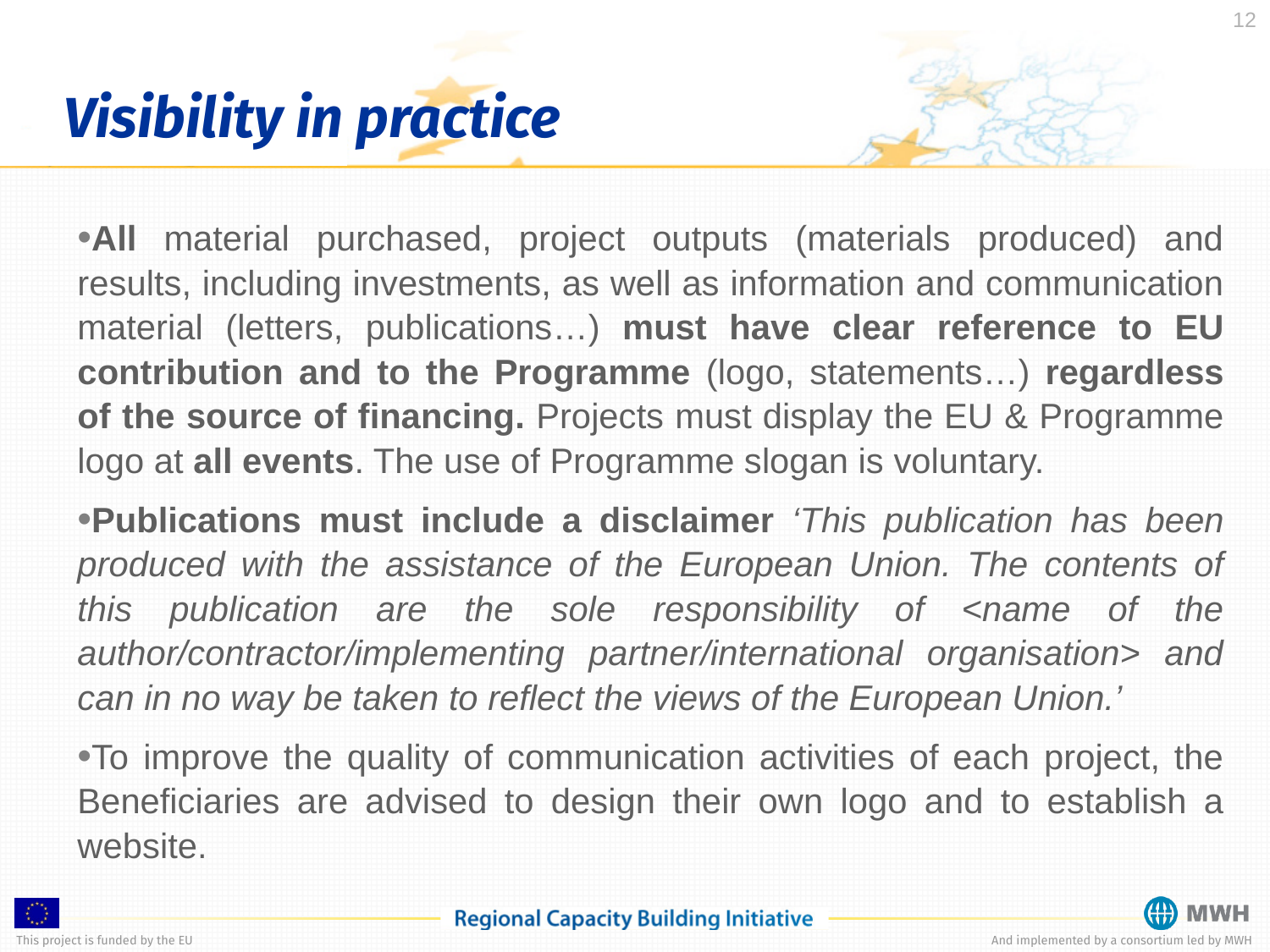

12
Visibility in practice

All material purchased, project outputs (materials produced) and results, including investments, as well as information and communication material (letters, publications…) must have clear reference to EU contribution and to the Programme (logo, statements…) regardless of the source of financing. Projects must display the EU & Programme logo at all events. The use of Programme slogan is voluntary.

Publications must include a disclaimer ‘This publication has been produced with the assistance of the European Union. The contents of this publication are the sole responsibility of <name of the author/contractor/implementing partner/international organisation> and can in no way be taken to reflect the views of the European Union.’

To improve the quality of communication activities of each project, the Beneficiaries are advised to design their own logo and to establish a website.